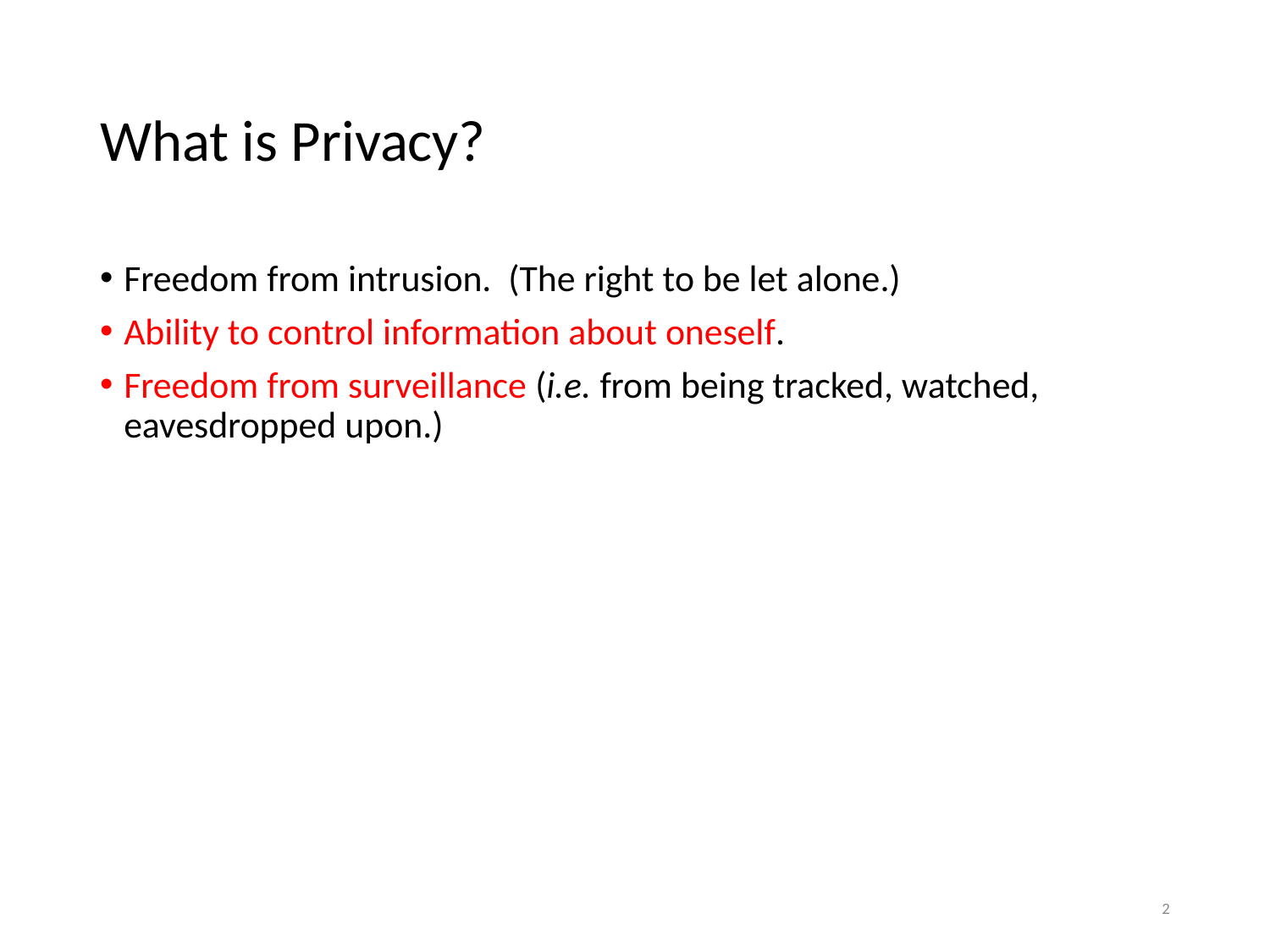

# What is Privacy?
Freedom from intrusion.  (The right to be let alone.)
Ability to control information about oneself.
Freedom from surveillance (i.e. from being tracked, watched, eavesdropped upon.)
2